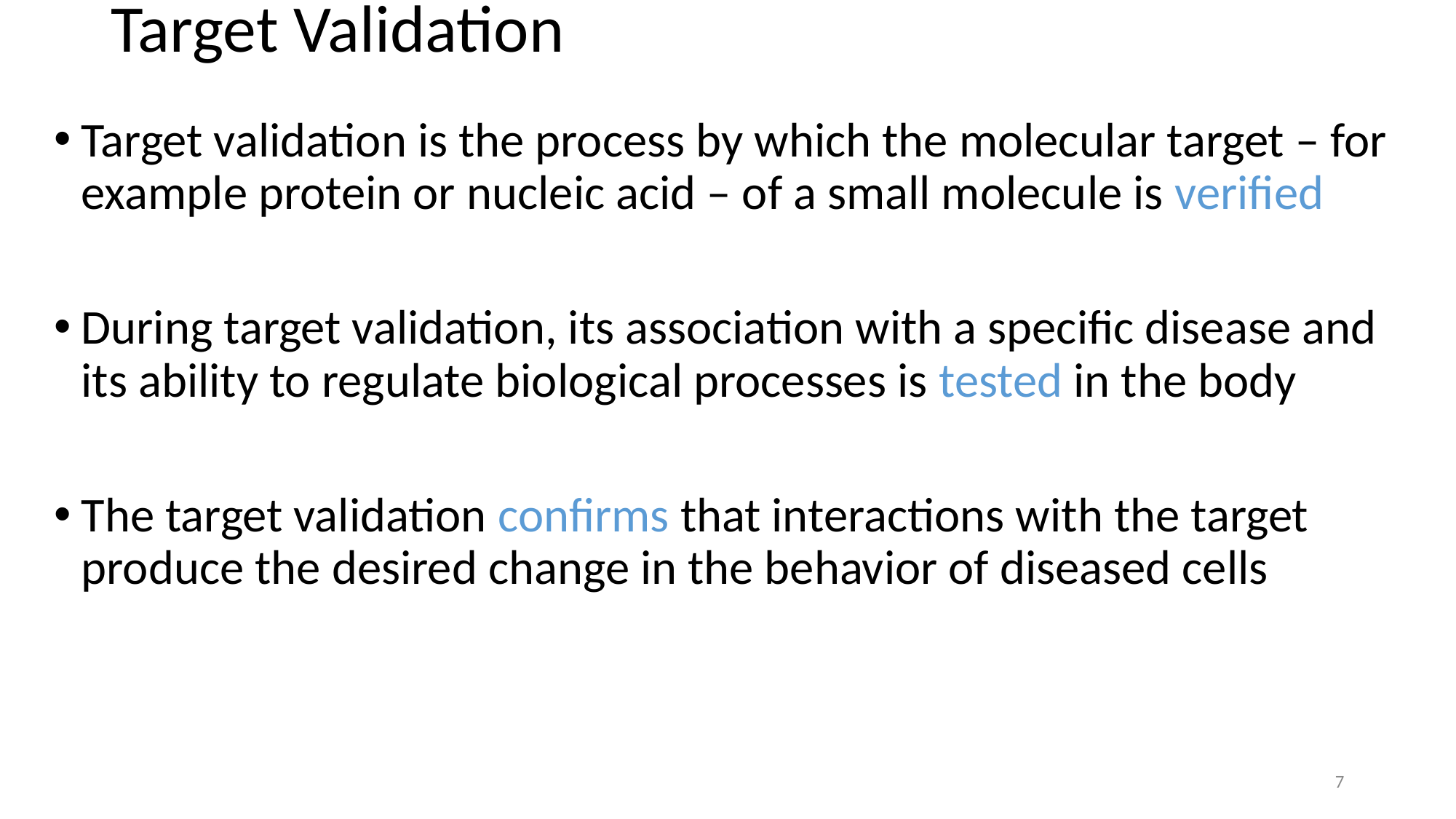

# Target Validation
Target validation is the process by which the molecular target – for example protein or nucleic acid – of a small molecule is verified

During target validation, its association with a specific disease and its ability to regulate biological processes is tested in the body

The target validation confirms that interactions with the target produce the desired change in the behavior of diseased cells

7